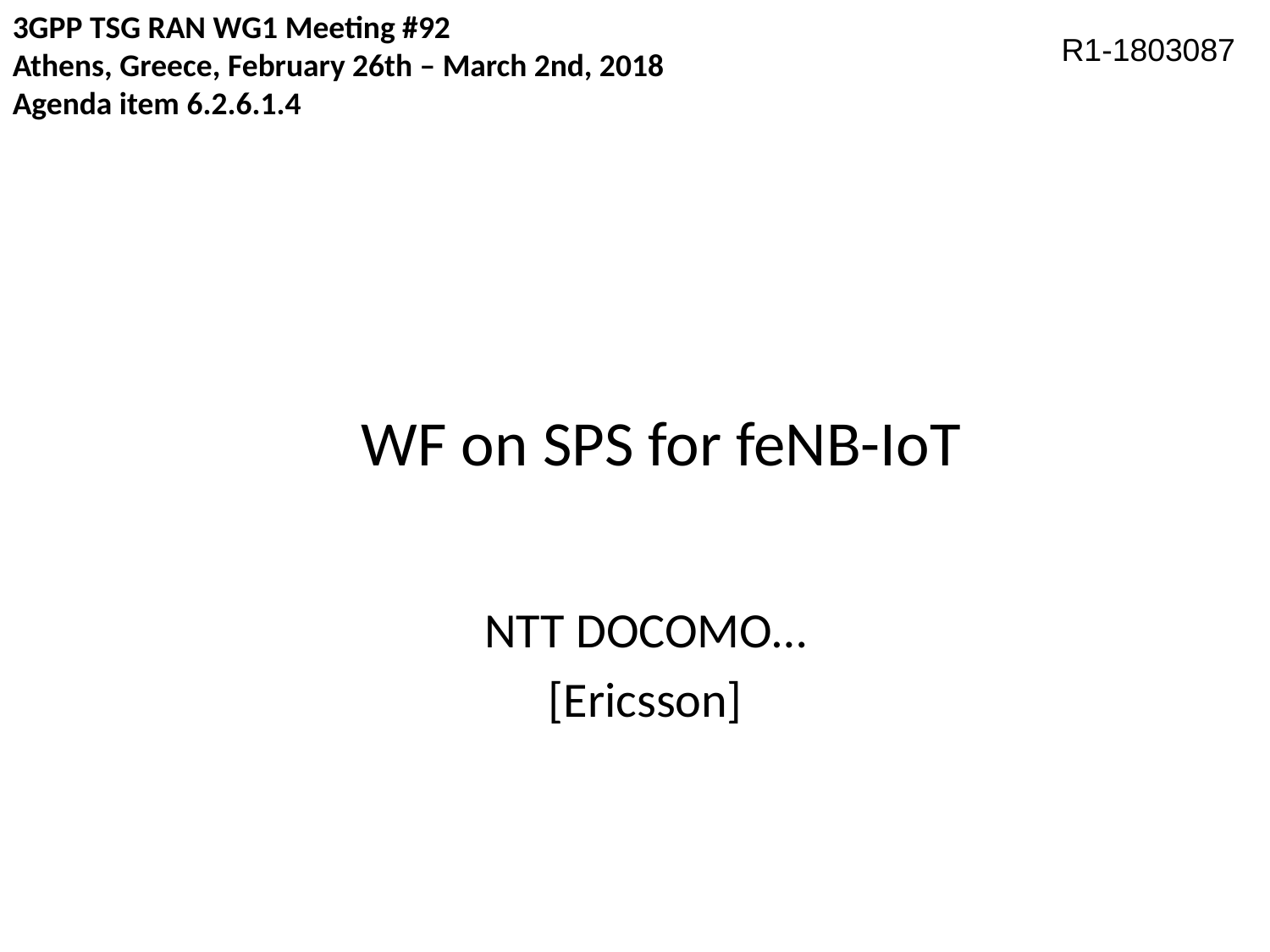

3GPP TSG RAN WG1 Meeting #92
Athens, Greece, February 26th – March 2nd, 2018
Agenda item 6.2.6.1.4
R1-1803087
# WF on SPS for feNB-IoT
NTT DOCOMO…
[Ericsson]